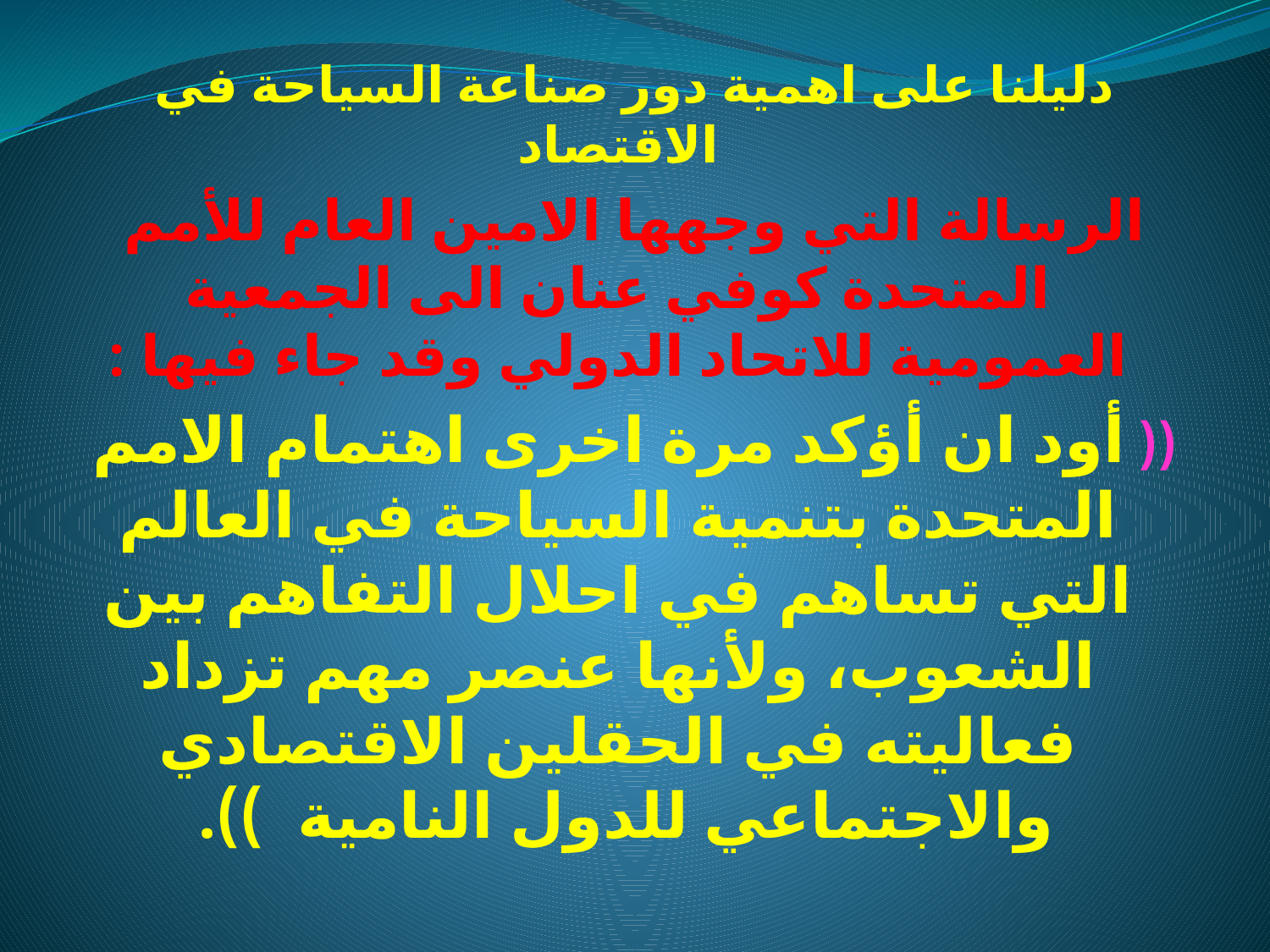

دليلنا على اهمية دور صناعة السياحة في الاقتصاد
الرسالة التي وجهها الامين العام للأمم المتحدة كوفي عنان الى الجمعية العمومية للاتحاد الدولي وقد جاء فيها :
(( أود ان أؤكد مرة اخرى اهتمام الامم المتحدة بتنمية السياحة في العالم التي تساهم في احلال التفاهم بين الشعوب، ولأنها عنصر مهم تزداد فعاليته في الحقلين الاقتصادي والاجتماعي للدول النامية  )).